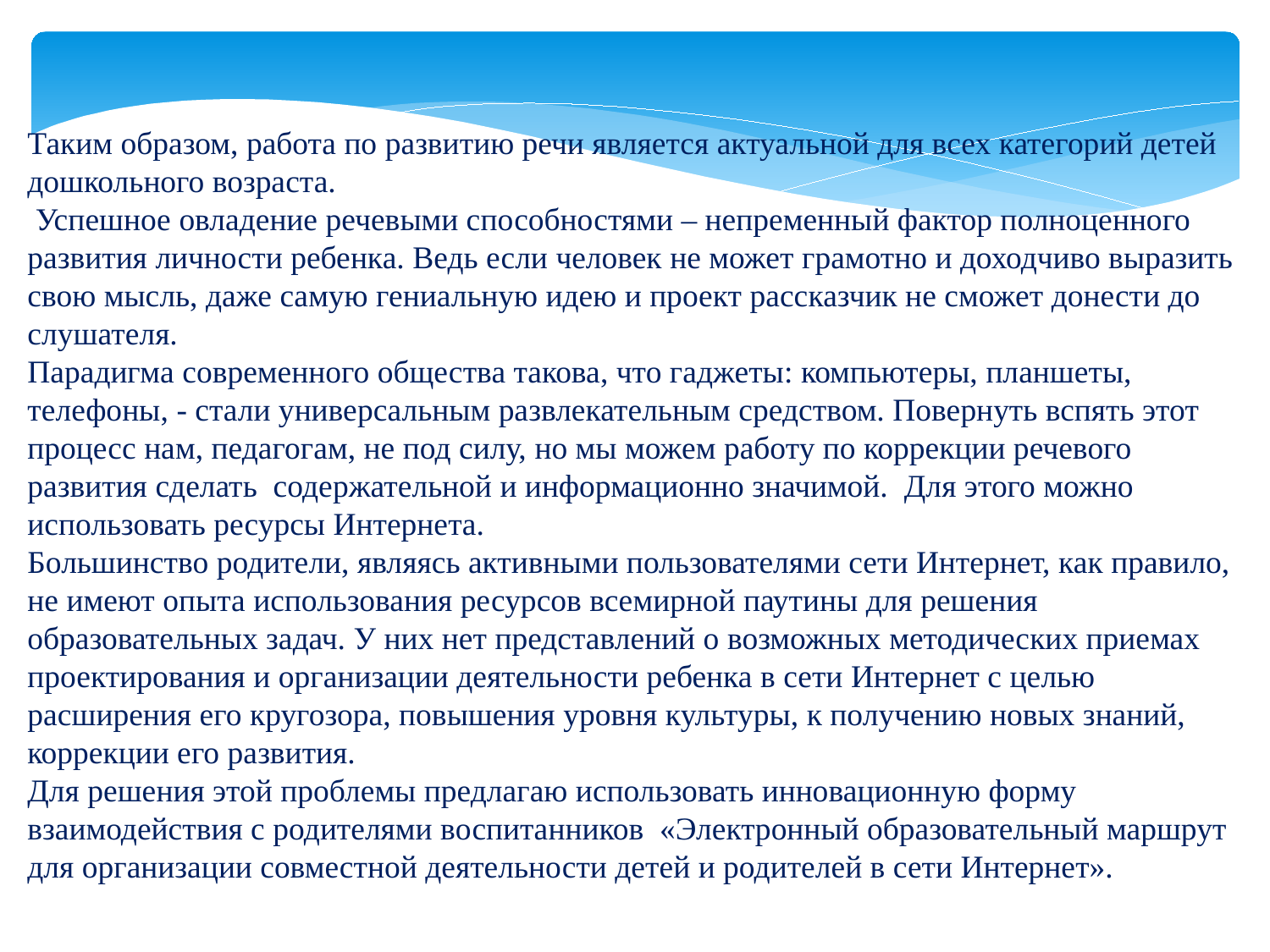

Таким образом, работа по развитию речи является актуальной для всех категорий детей дошкольного возраста.
 Успешное овладение речевыми способностями – непременный фактор полноценного развития личности ребенка. Ведь если человек не может грамотно и доходчиво выразить свою мысль, даже самую гениальную идею и проект рассказчик не сможет донести до слушателя.
Парадигма современного общества такова, что гаджеты: компьютеры, планшеты, телефоны, - стали универсальным развлекательным средством. Повернуть вспять этот процесс нам, педагогам, не под силу, но мы можем работу по коррекции речевого развития сделать  содержательной и информационно значимой.  Для этого можно использовать ресурсы Интернета.
Большинство родители, являясь активными пользователями сети Интернет, как правило, не имеют опыта использования ресурсов всемирной паутины для решения образовательных задач. У них нет представлений о возможных методических приемах проектирования и организации деятельности ребенка в сети Интернет с целью расширения его кругозора, повышения уровня культуры, к получению новых знаний, коррекции его развития.
Для решения этой проблемы предлагаю использовать инновационную форму взаимодействия с родителями воспитанников  «Электронный образовательный маршрут для организации совместной деятельности детей и родителей в сети Интернет».